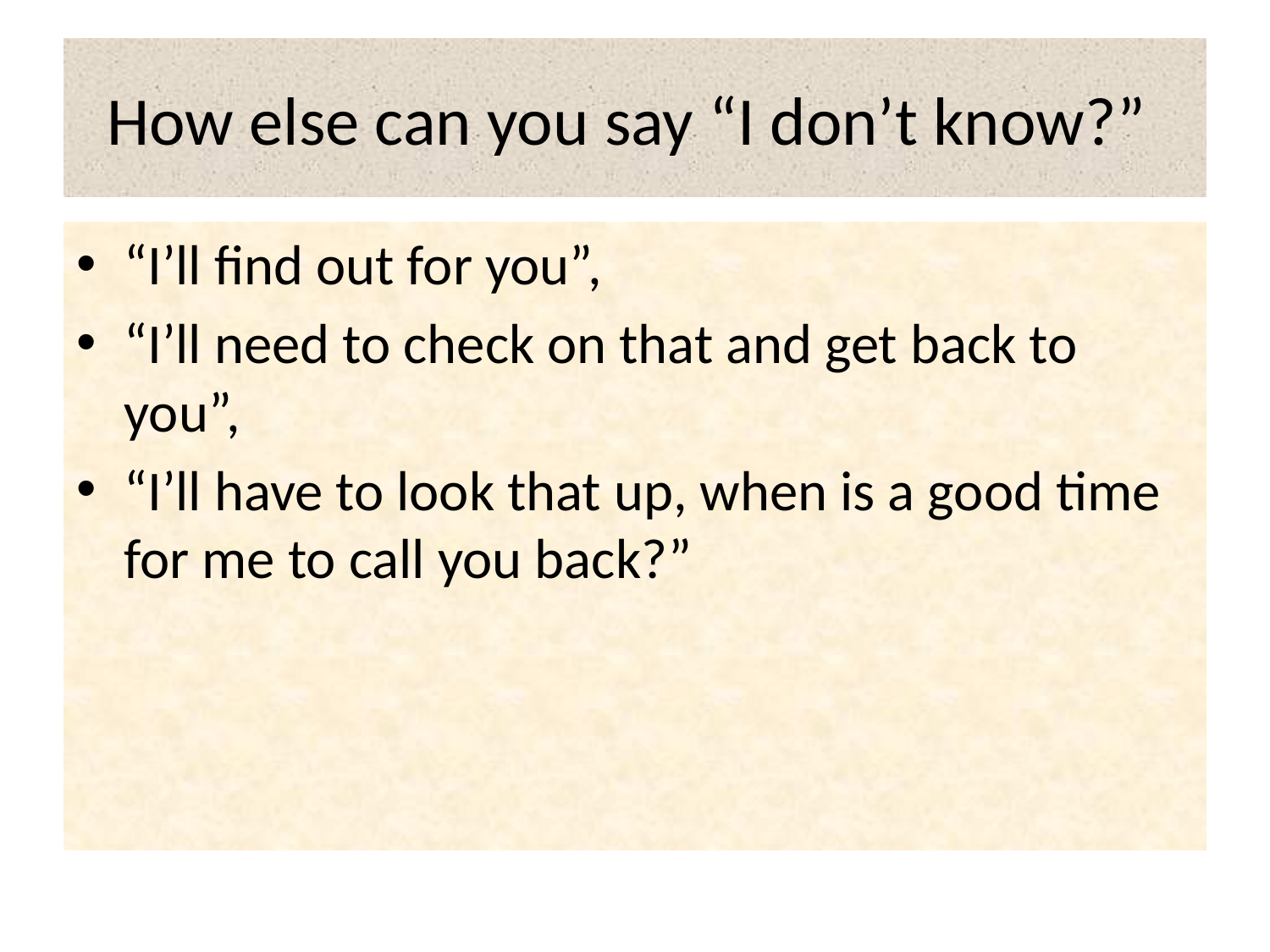

# How else can you say “I don’t know?”
“I’ll find out for you”,
“I’ll need to check on that and get back to you”,
“I’ll have to look that up, when is a good time for me to call you back?”